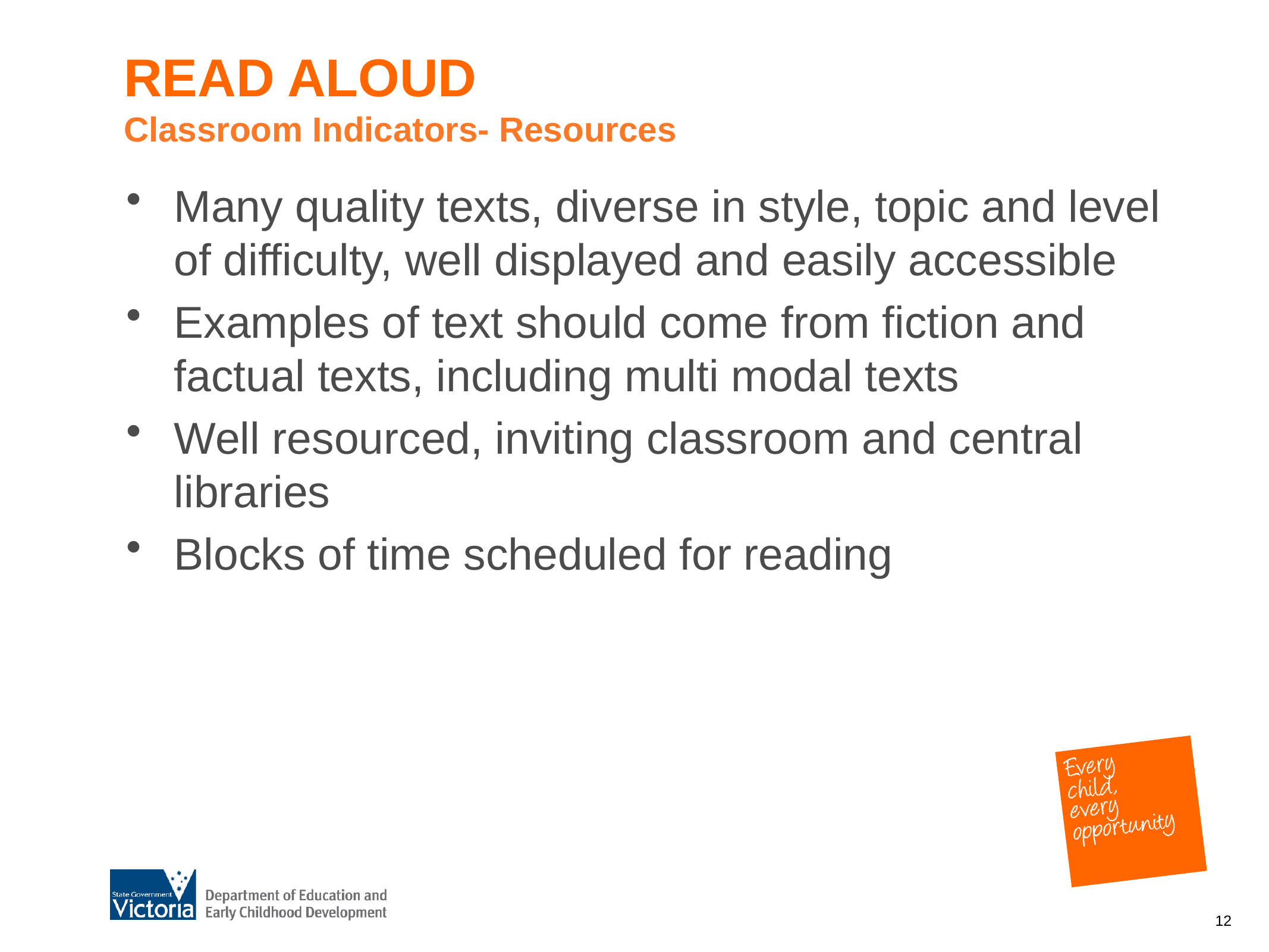

READ ALOUD
Classroom Indicators- Resources
Many quality texts, diverse in style, topic and level of difficulty, well displayed and easily accessible
Examples of text should come from fiction and factual texts, including multi modal texts
Well resourced, inviting classroom and central libraries
Blocks of time scheduled for reading

12